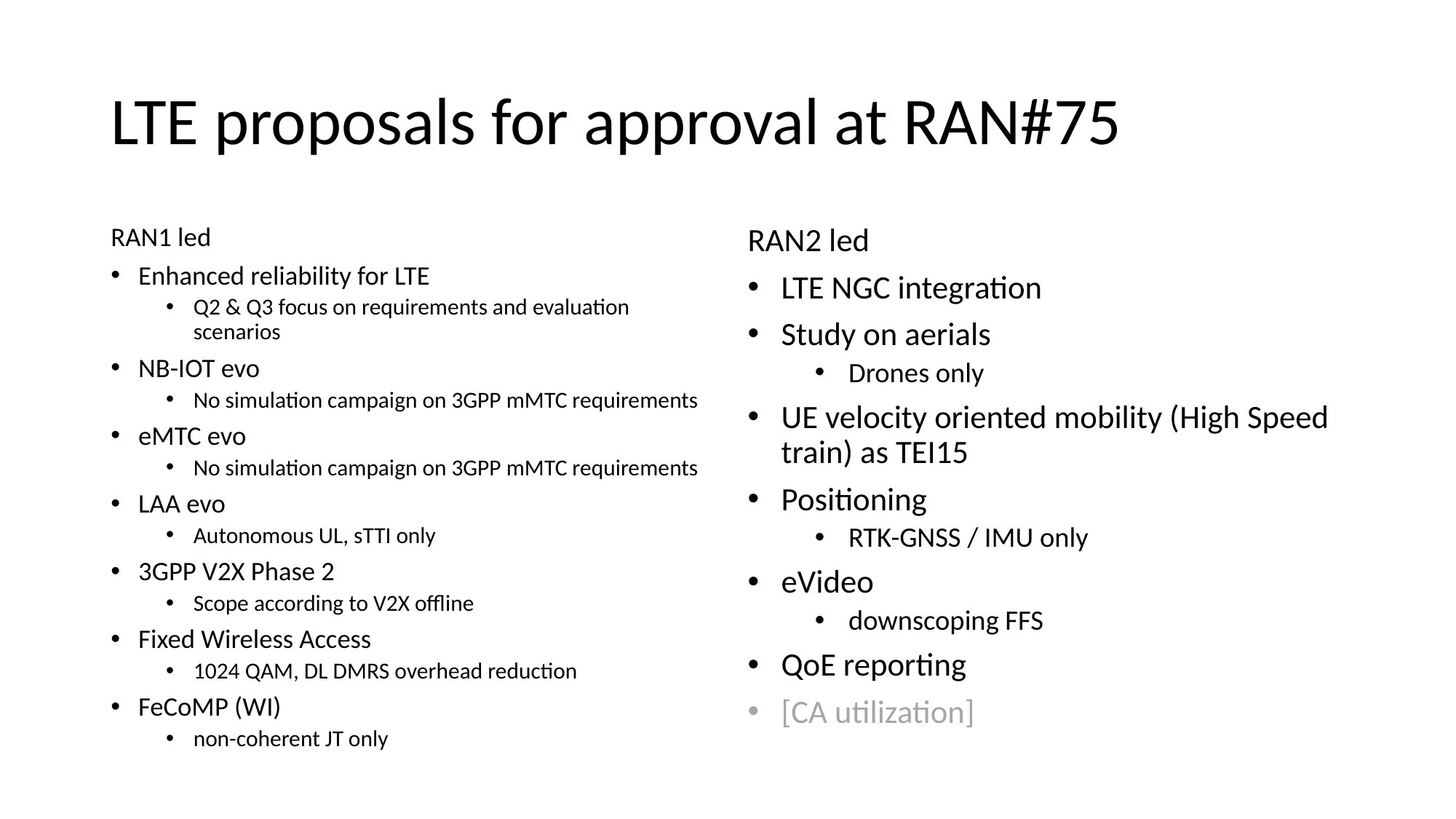

# LTE proposals for approval at RAN#75
RAN1 led
Enhanced reliability for LTE
Q2 & Q3 focus on requirements and evaluation scenarios
NB-IOT evo
No simulation campaign on 3GPP mMTC requirements
eMTC evo
No simulation campaign on 3GPP mMTC requirements
LAA evo
Autonomous UL, sTTI only
3GPP V2X Phase 2
Scope according to V2X offline
Fixed Wireless Access
1024 QAM, DL DMRS overhead reduction
FeCoMP (WI)
non-coherent JT only

RAN2 led
LTE NGC integration
Study on aerials
Drones only
UE velocity oriented mobility (High Speed train) as TEI15
Positioning
RTK-GNSS / IMU only
eVideo
downscoping FFS
QoE reporting
[CA utilization]